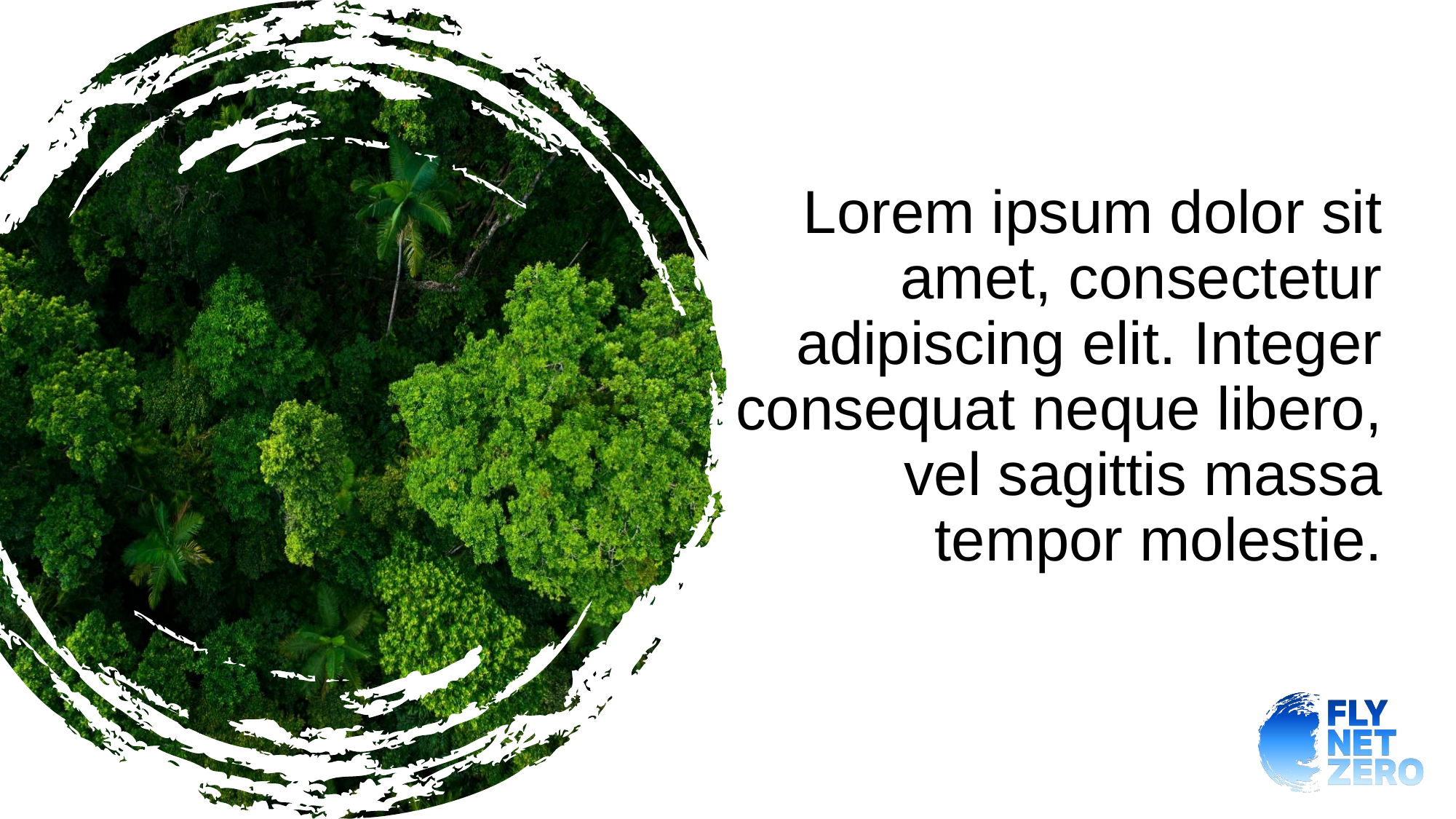

# Lorem ipsum dolor sit amet, consectetur adipiscing elit. Integer consequat neque libero, vel sagittis massa tempor molestie.